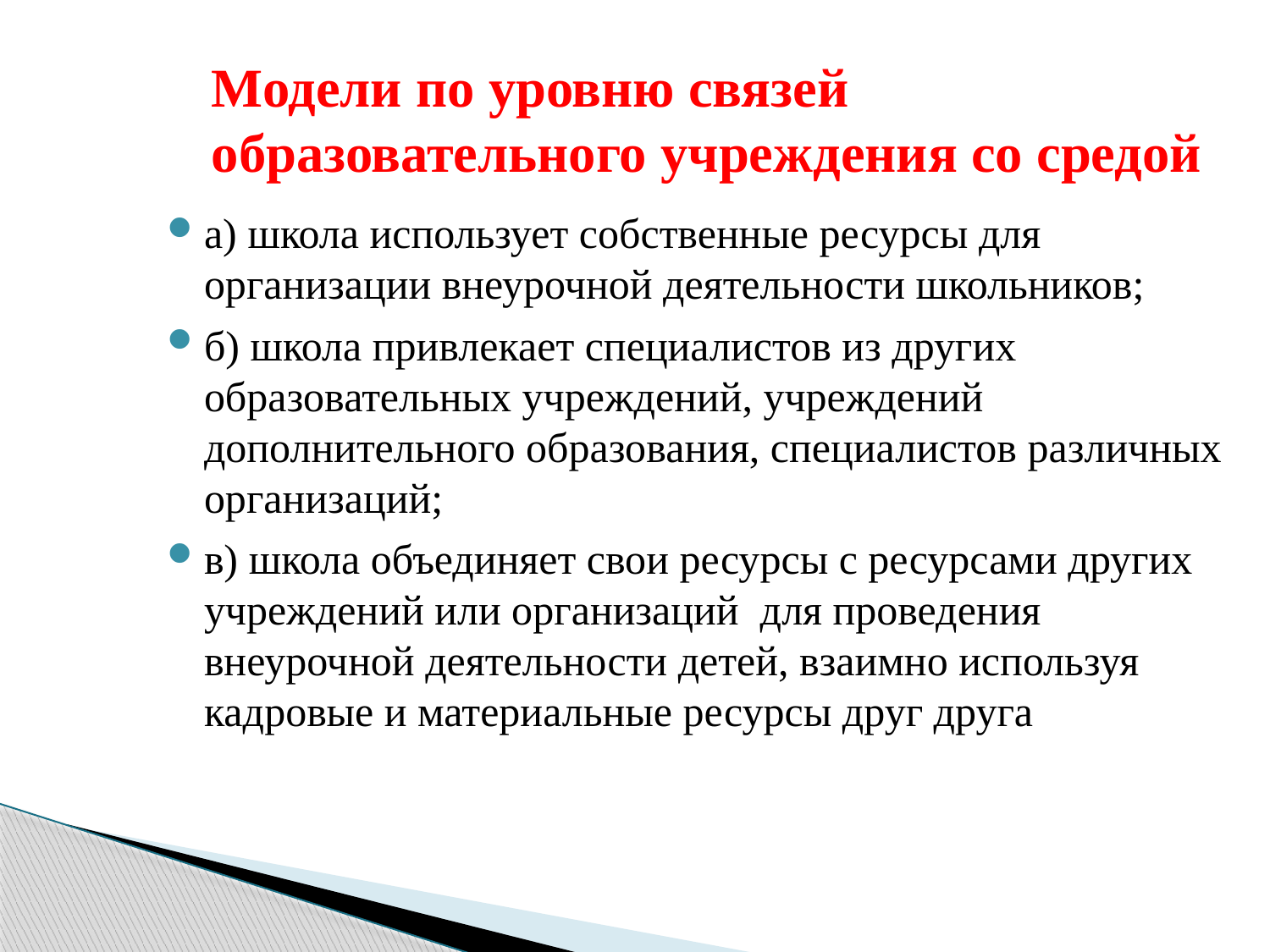

Модели по уровню связей образовательного учреждения со средой
а) школа использует собственные ресурсы для организации внеурочной деятельности школьников;
б) школа привлекает специалистов из других образовательных учреждений, учреждений дополнительного образования, специалистов различных организаций;
в) школа объединяет свои ресурсы с ресурсами других учреждений или организаций  для проведения внеурочной деятельности детей, взаимно используя кадровые и материальные ресурсы друг друга